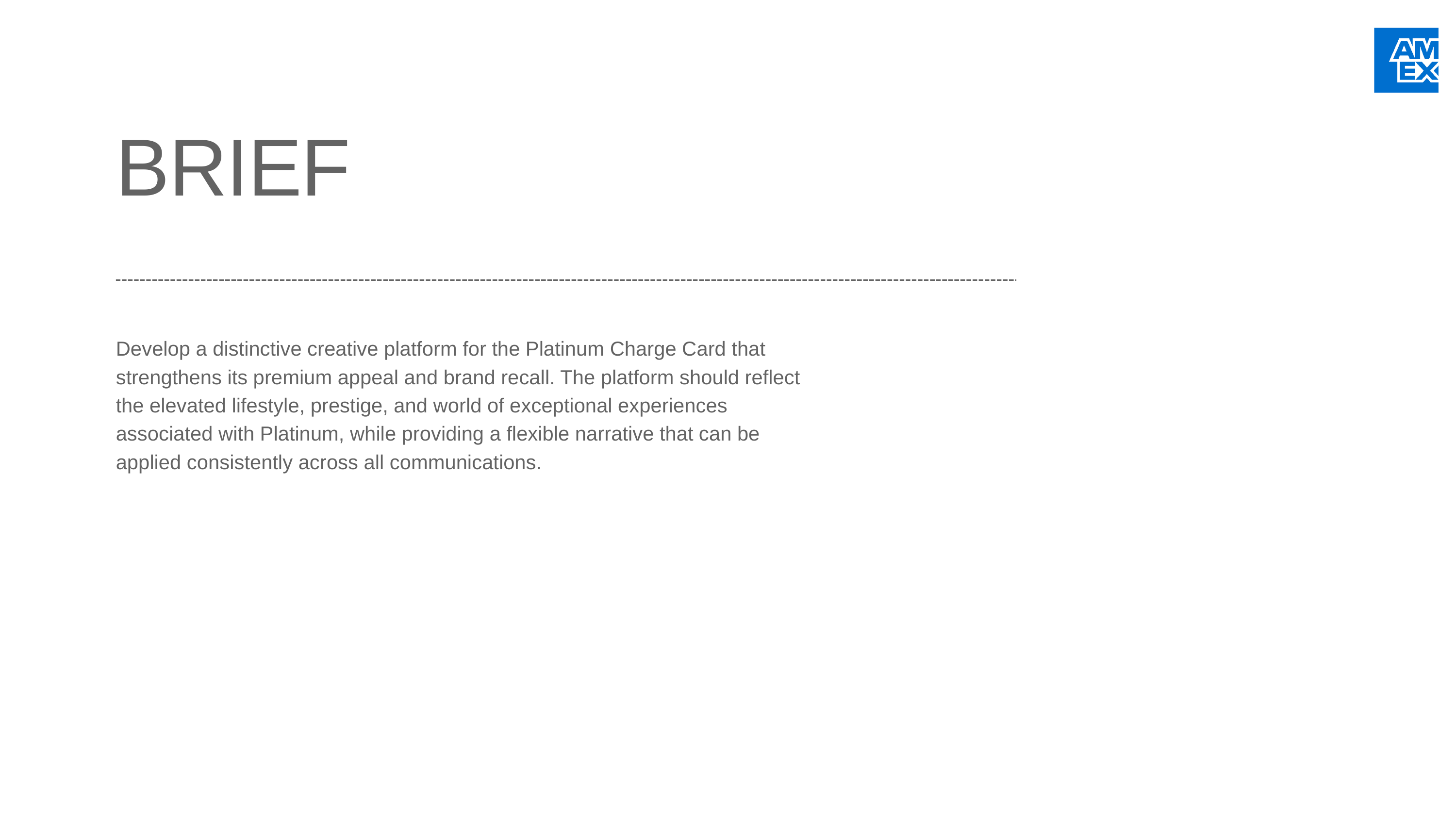

BRIEF

Develop a distinctive creative platform for the Platinum Charge Card that strengthens its premium appeal and brand recall. The platform should reflect the elevated lifestyle, prestige, and world of exceptional experiences associated with Platinum, while providing a flexible narrative that can be applied consistently across all communications.